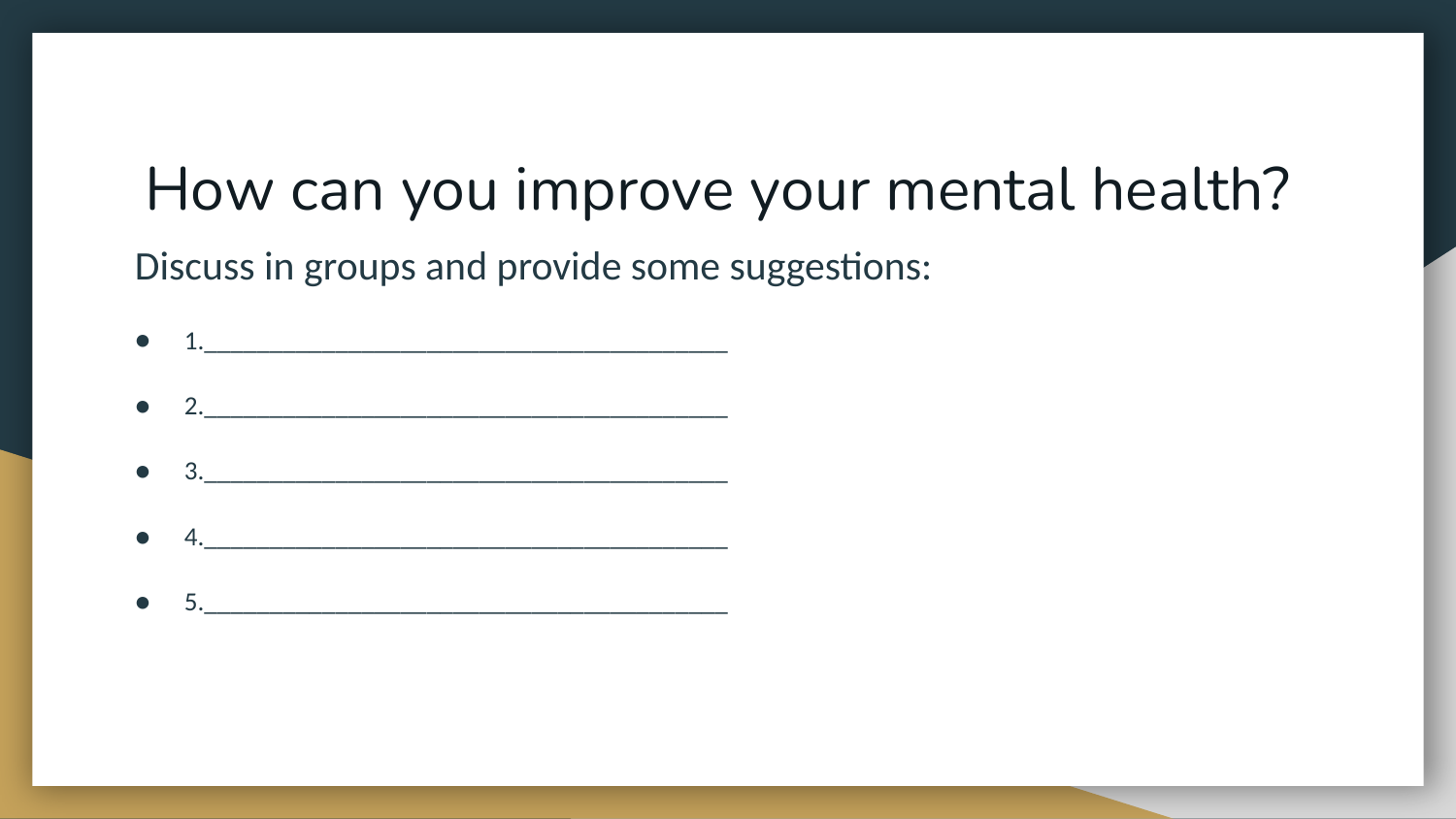

# How can you improve your mental health?
Discuss in groups and provide some suggestions:
1.________________________________________
2.________________________________________
3.________________________________________
4.________________________________________
5.________________________________________